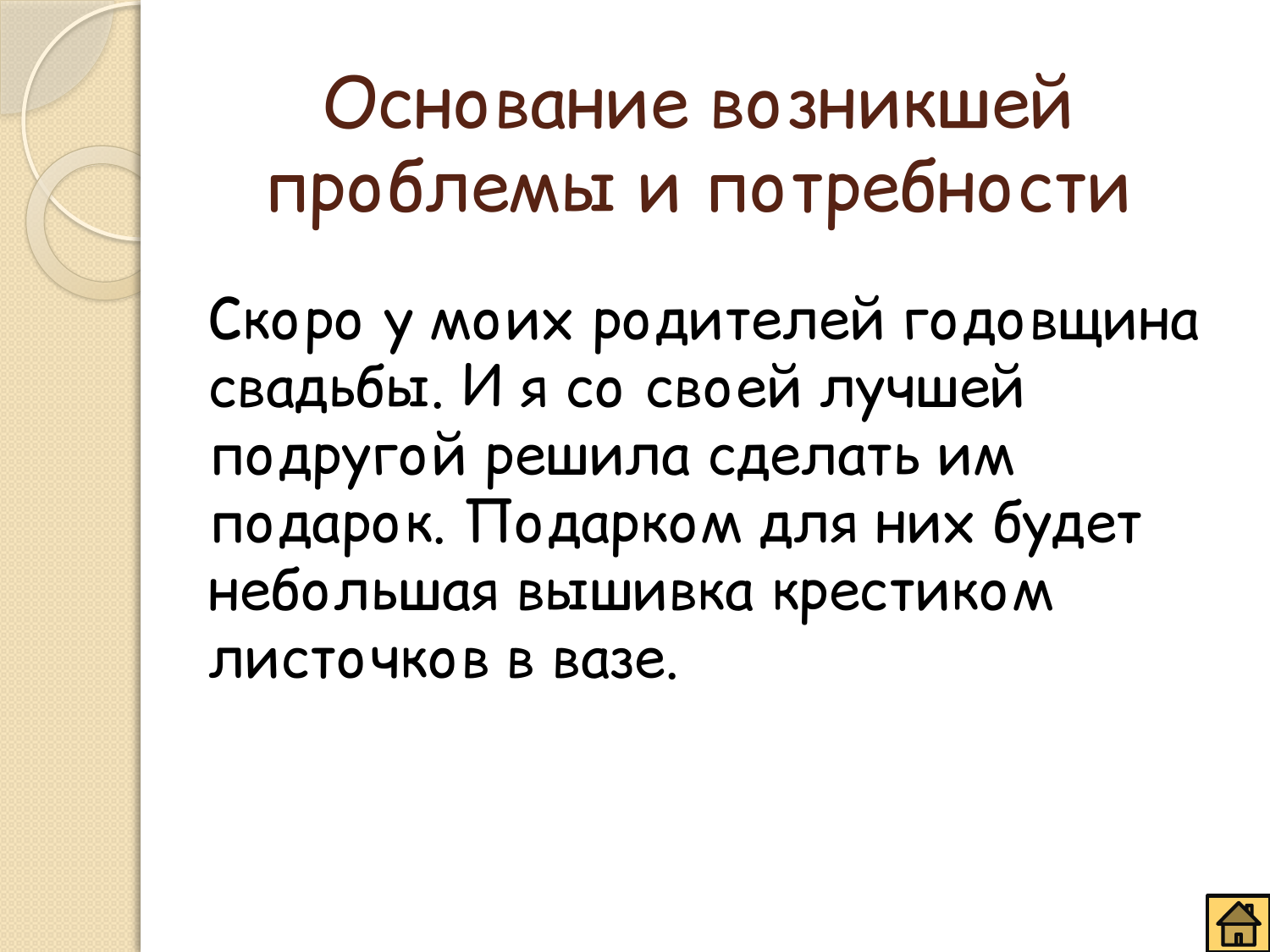

# Основание возникшей проблемы и потребности
Скоро у моих родителей годовщина свадьбы. И я со своей лучшей подругой решила сделать им подарок. Подарком для них будет небольшая вышивка крестиком листочков в вазе.